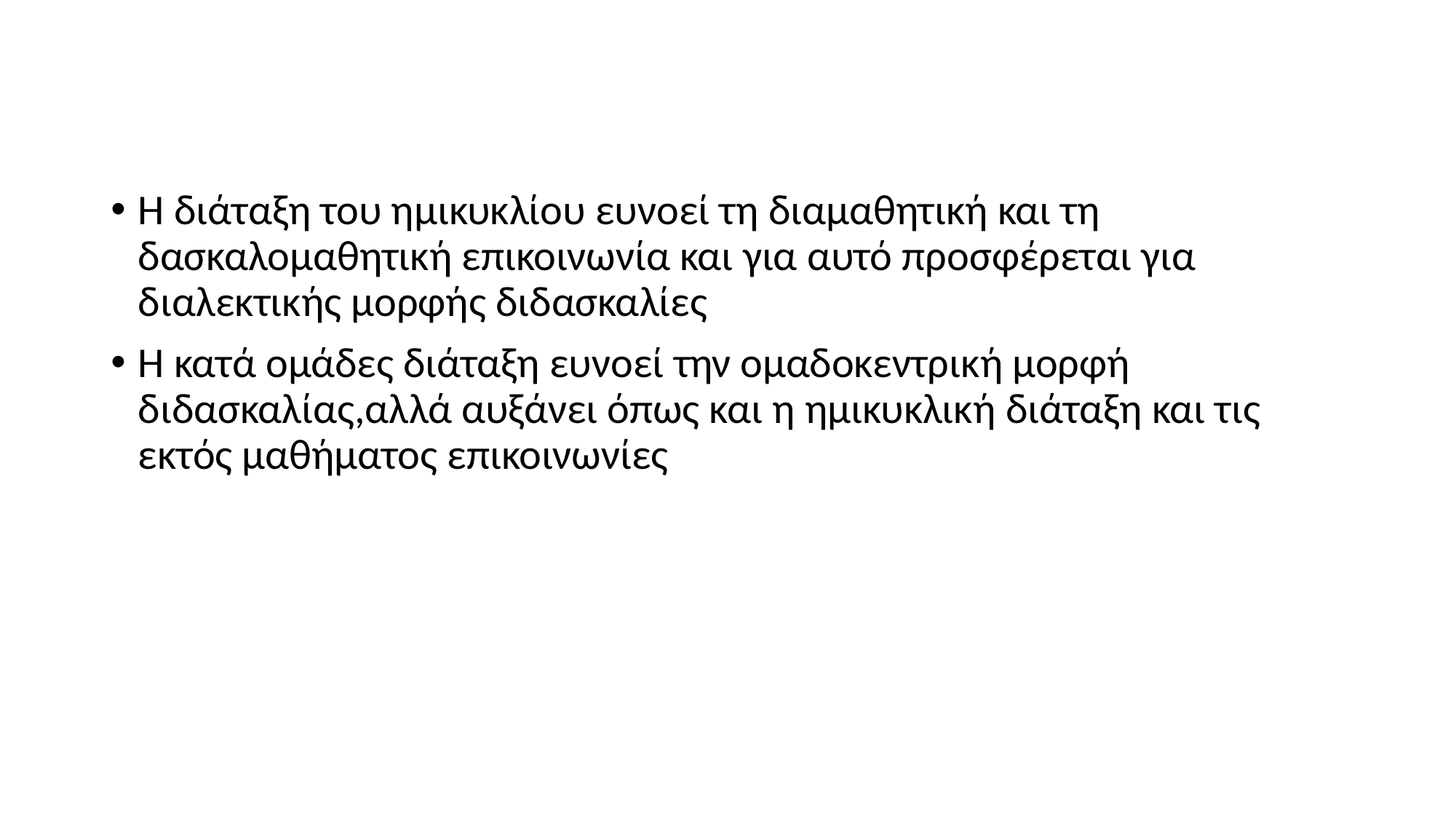

Η διάταξη του ημικυκλίου ευνοεί τη διαμαθητική και τη δασκαλομαθητική επικοινωνία και για αυτό προσφέρεται για διαλεκτικής μορφής διδασκαλίες
Η κατά ομάδες διάταξη ευνοεί την ομαδοκεντρική μορφή διδασκαλίας,αλλά αυξάνει όπως και η ημικυκλική διάταξη και τις εκτός μαθήματος επικοινωνίες